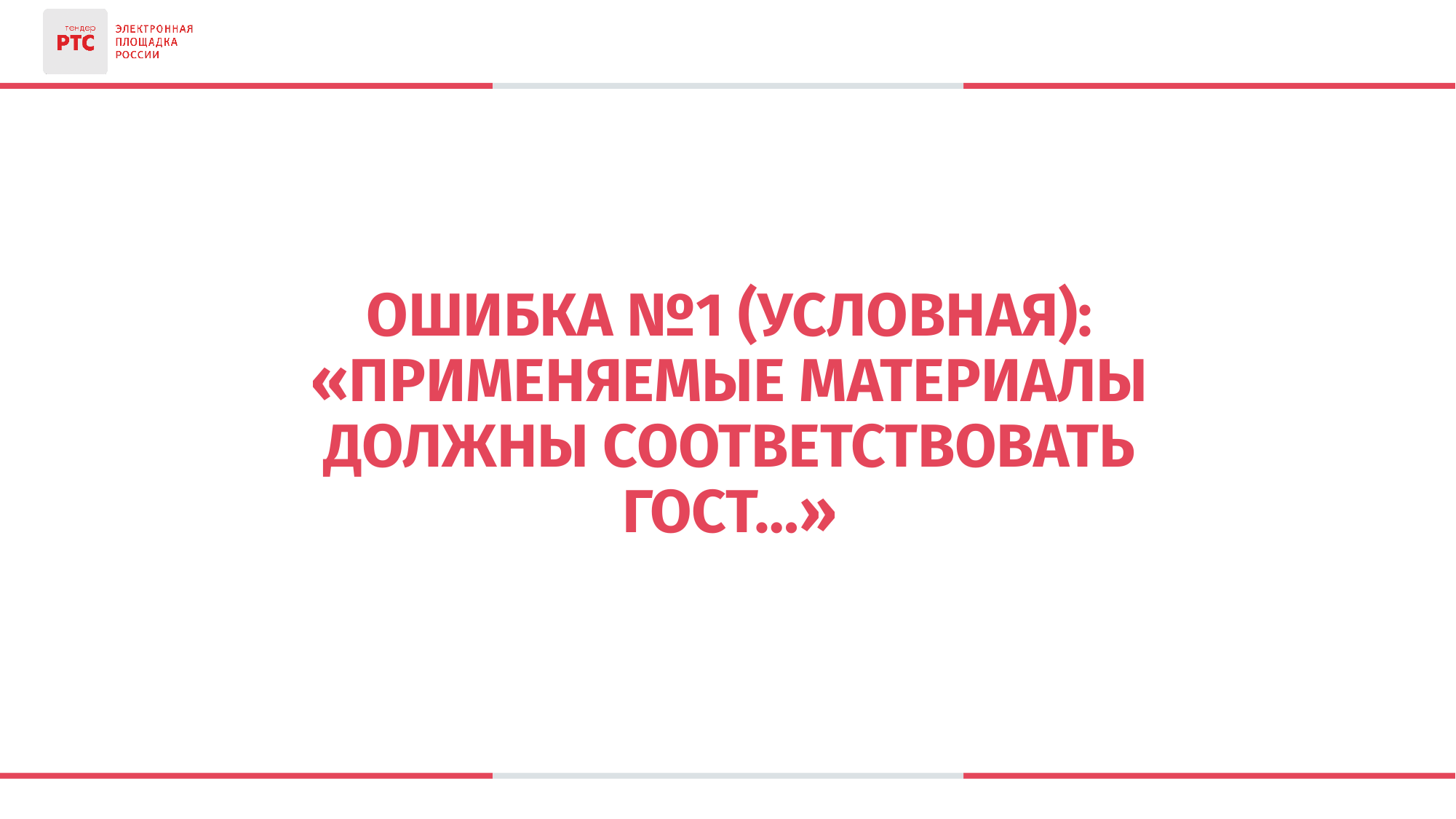

Ошибка №1 (условная):
«ПРИМЕНЯЕМЫЕ МАТЕРИАЛЫ ДОЛЖНЫ СООТВЕТСТВОВАТЬ ГОСТ…»